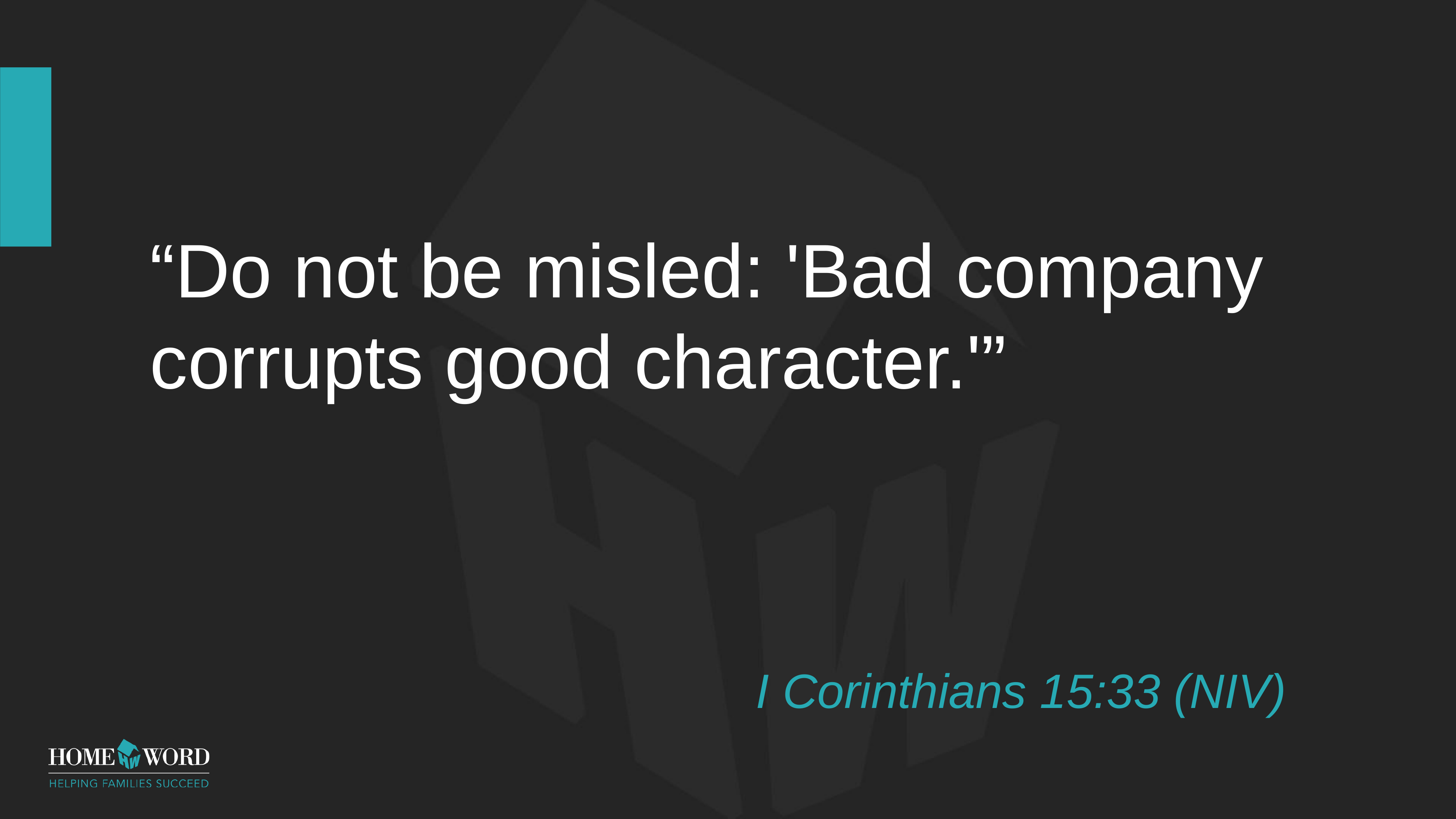

# “Do not be misled: 'Bad company corrupts good character.'”
I Corinthians 15:33 (NIV)